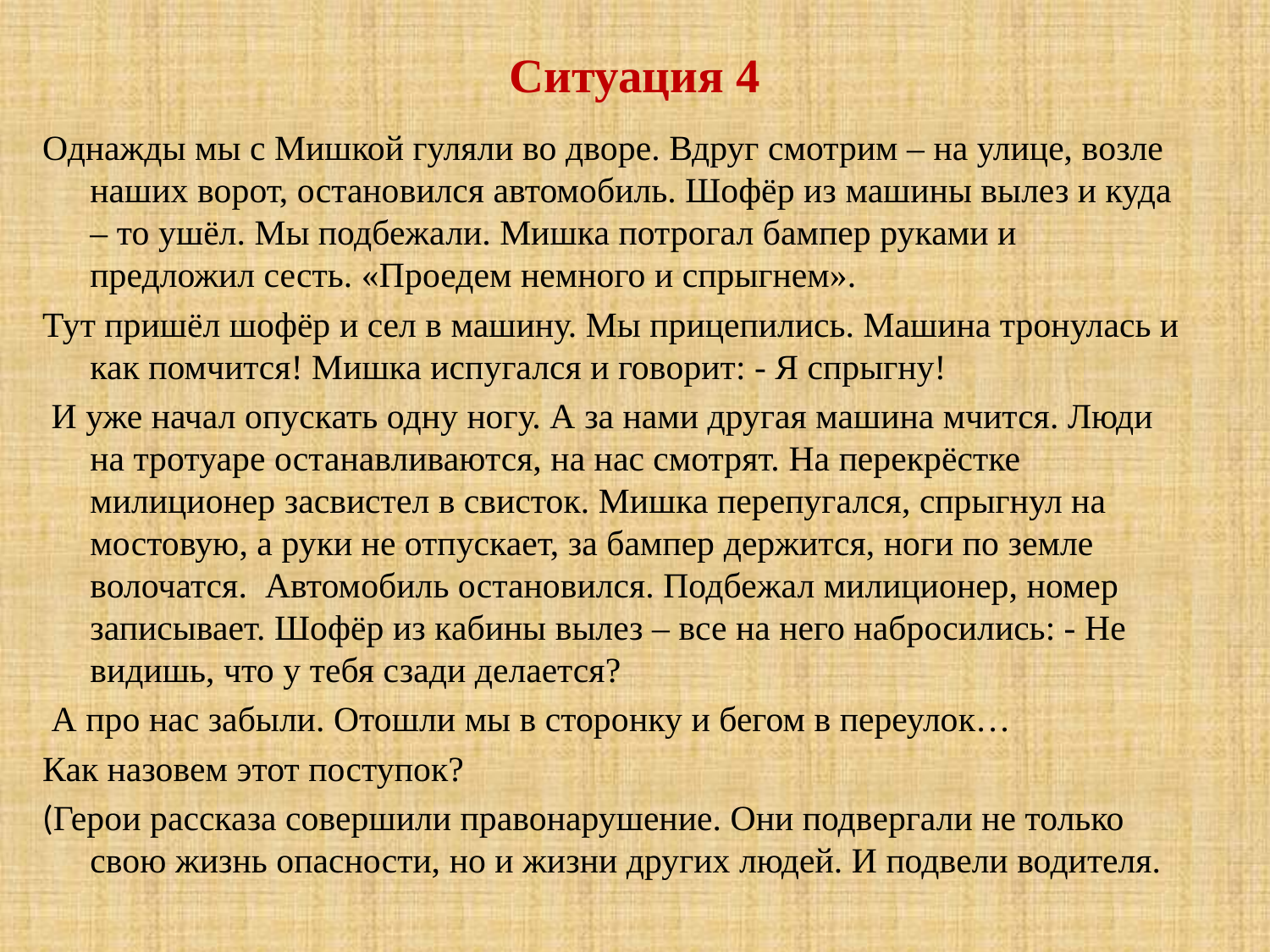

# Ситуация 4
Однажды мы с Мишкой гуляли во дворе. Вдруг смотрим – на улице, возле наших ворот, остановился автомобиль. Шофёр из машины вылез и куда – то ушёл. Мы подбежали. Мишка потрогал бампер руками и предложил сесть. «Проедем немного и спрыгнем».
Тут пришёл шофёр и сел в машину. Мы прицепились. Машина тронулась и как помчится! Мишка испугался и говорит: - Я спрыгну!
 И уже начал опускать одну ногу. А за нами другая машина мчится. Люди на тротуаре останавливаются, на нас смотрят. На перекрёстке милиционер засвистел в свисток. Мишка перепугался, спрыгнул на мостовую, а руки не отпускает, за бампер держится, ноги по земле волочатся.  Автомобиль остановился. Подбежал милиционер, номер записывает. Шофёр из кабины вылез – все на него набросились: - Не видишь, что у тебя сзади делается?
 А про нас забыли. Отошли мы в сторонку и бегом в переулок…
Как назовем этот поступок?
(Герои рассказа совершили правонарушение. Они подвергали не только свою жизнь опасности, но и жизни других людей. И подвели водителя.